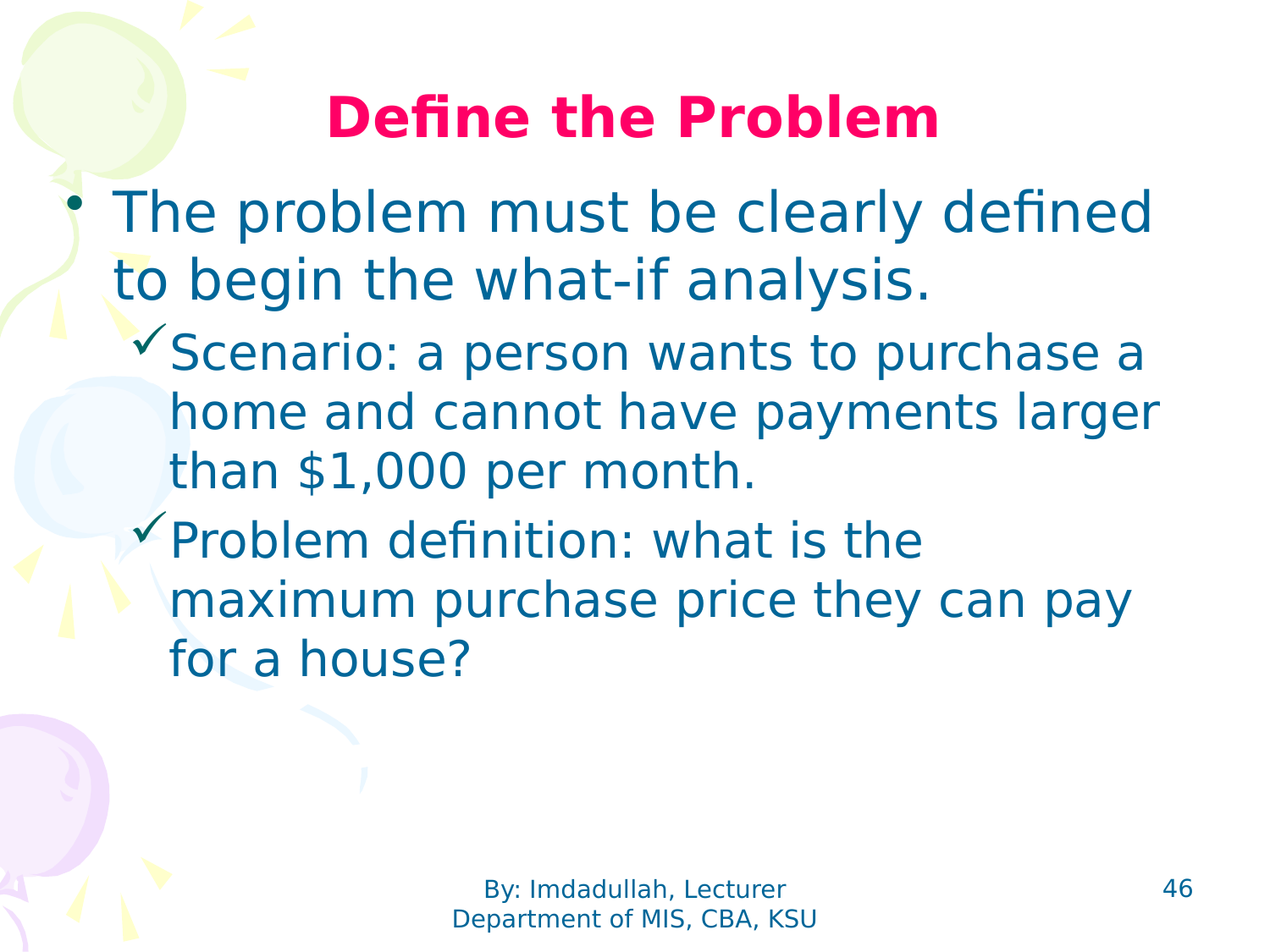

# Define the Problem
The problem must be clearly defined to begin the what-if analysis.
Scenario: a person wants to purchase a home and cannot have payments larger than $1,000 per month.
Problem definition: what is the maximum purchase price they can pay for a house?
46
By: Imdadullah, Lecturer Department of MIS, CBA, KSU